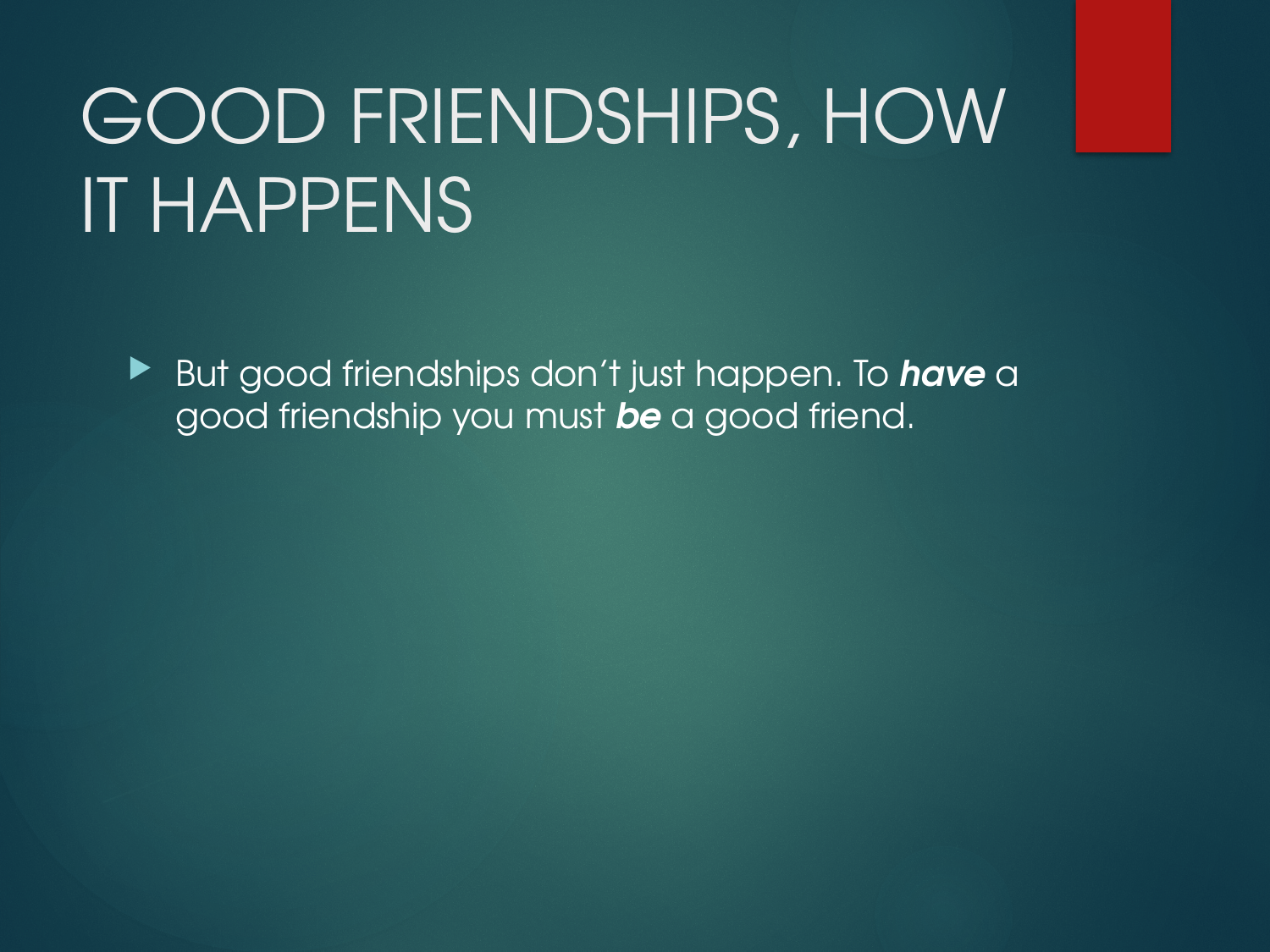

# GOOD FRIENDSHIPS, HOW IT HAPPENS

But good friendships don’t just happen. To have a good friendship you must be a good friend.